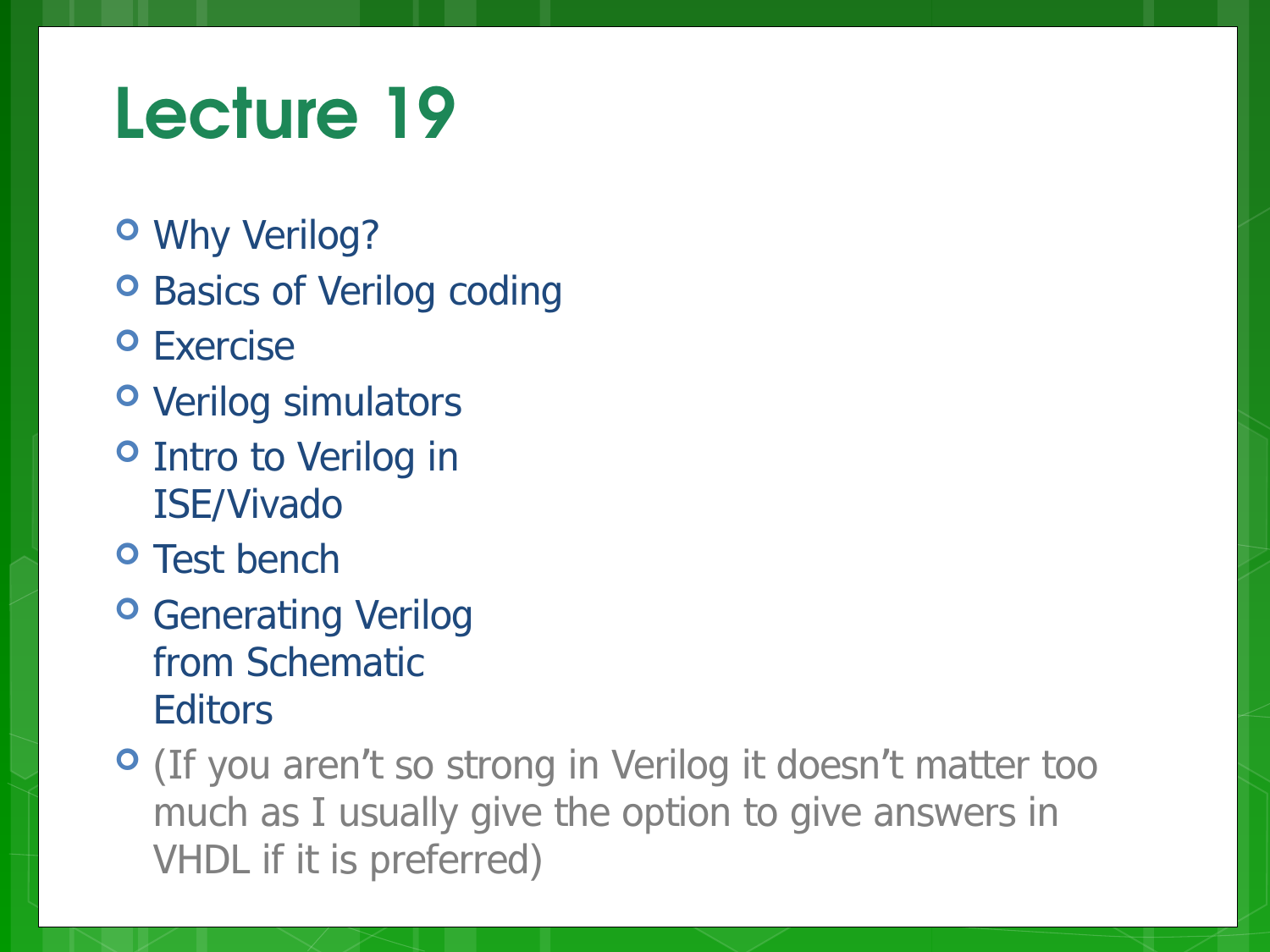

# Lecture 19
Why Verilog?
Basics of Verilog coding
Exercise
Verilog simulators
Intro to Verilog in
ISE/Vivado
Test bench
Generating Verilog
from Schematic
Editors
(If you aren’t so strong in Verilog it doesn’t matter too much as I usually give the option to give answers in VHDL if it is preferred)